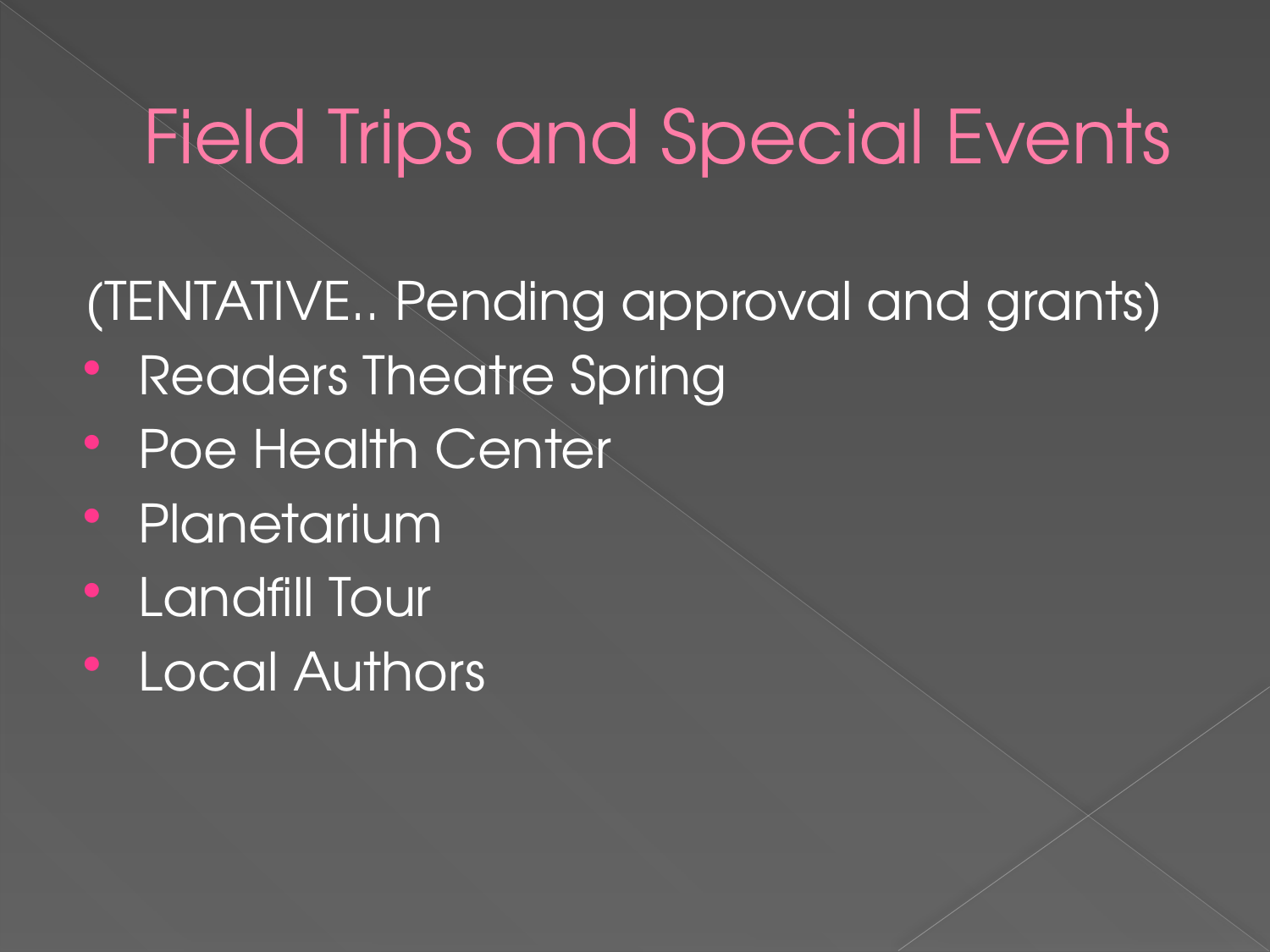

# Field Trips and Special Events
(TENTATIVE.. Pending approval and grants)
Readers Theatre Spring
Poe Health Center
Planetarium
Landfill Tour
Local Authors